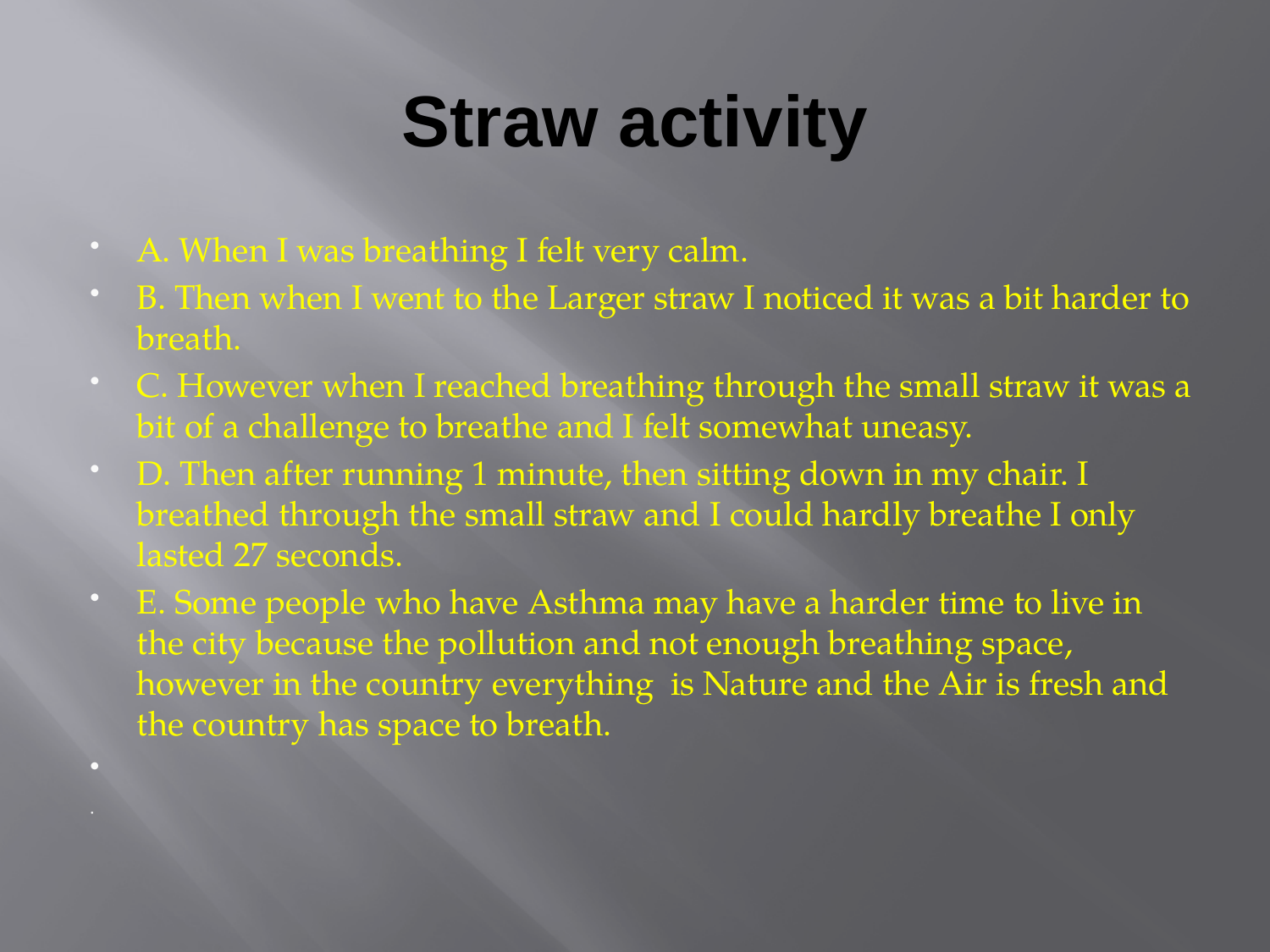

# Straw activity
A. When I was breathing I felt very calm.
B. Then when I went to the Larger straw I noticed it was a bit harder to breath.
C. However when I reached breathing through the small straw it was a bit of a challenge to breathe and I felt somewhat uneasy.
D. Then after running 1 minute, then sitting down in my chair. I breathed through the small straw and I could hardly breathe I only  lasted 27 seconds.
E. Some people who have Asthma may have a harder time to live in the city because the pollution and not enough breathing space, however in the country everything  is Nature and the Air is fresh and the country has space to breath.